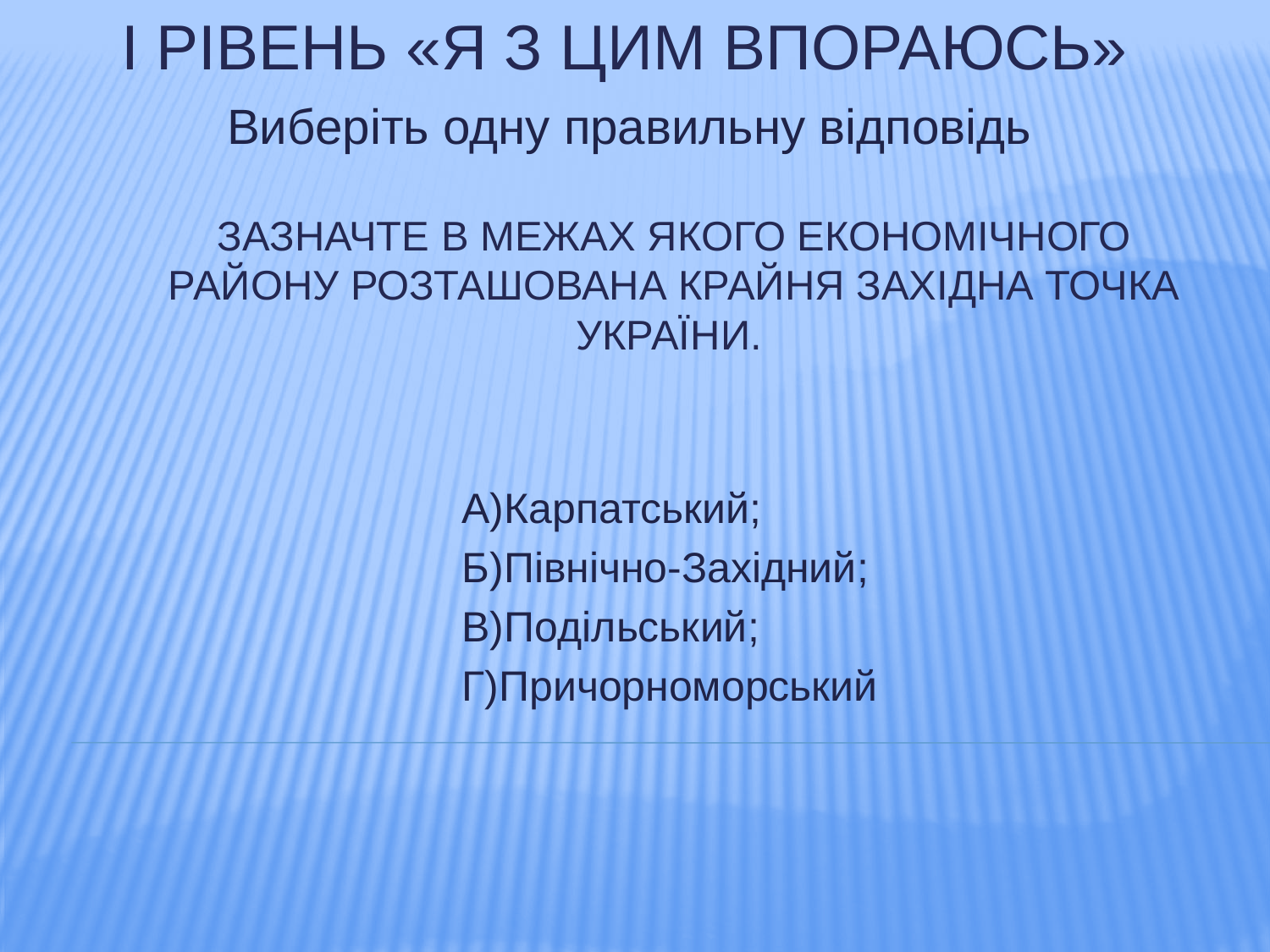

# І рівень «Я з цим впораюсь»
Виберіть одну правильну відповідь
Зазначте в межах якого економічного району розташована крайня західна точка України.
А)Карпатський;
Б)Північно-Західний;
В)Подільський;
Г)Причорноморський